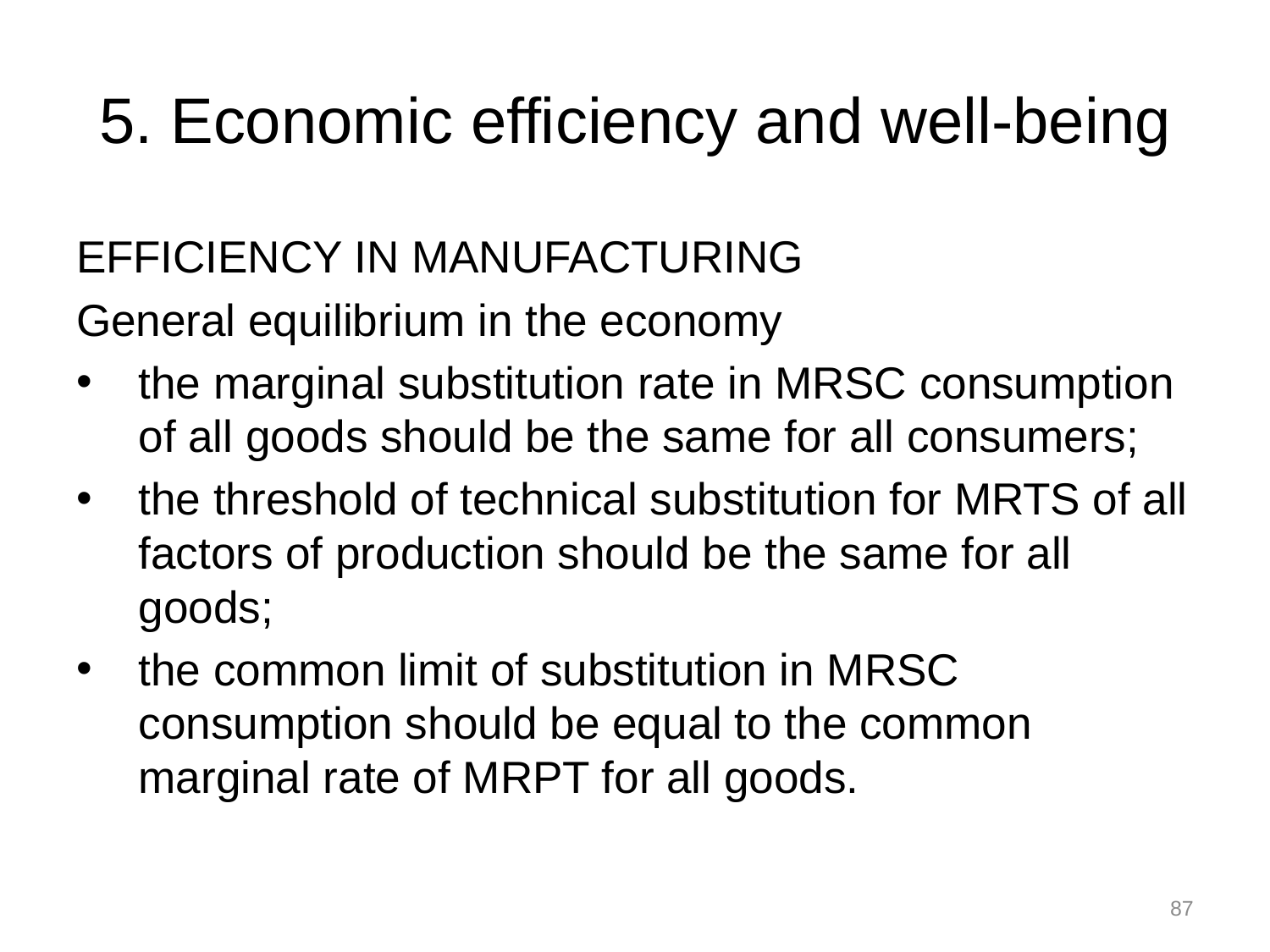

# 5. Economic efficiency and well-being
EFFICIENCY IN MANUFACTURING
General equilibrium in the economy
the marginal substitution rate in MRSC consumption of all goods should be the same for all consumers;
the threshold of technical substitution for MRTS of all factors of production should be the same for all goods;
the common limit of substitution in MRSC consumption should be equal to the common marginal rate of MRPT for all goods.
87